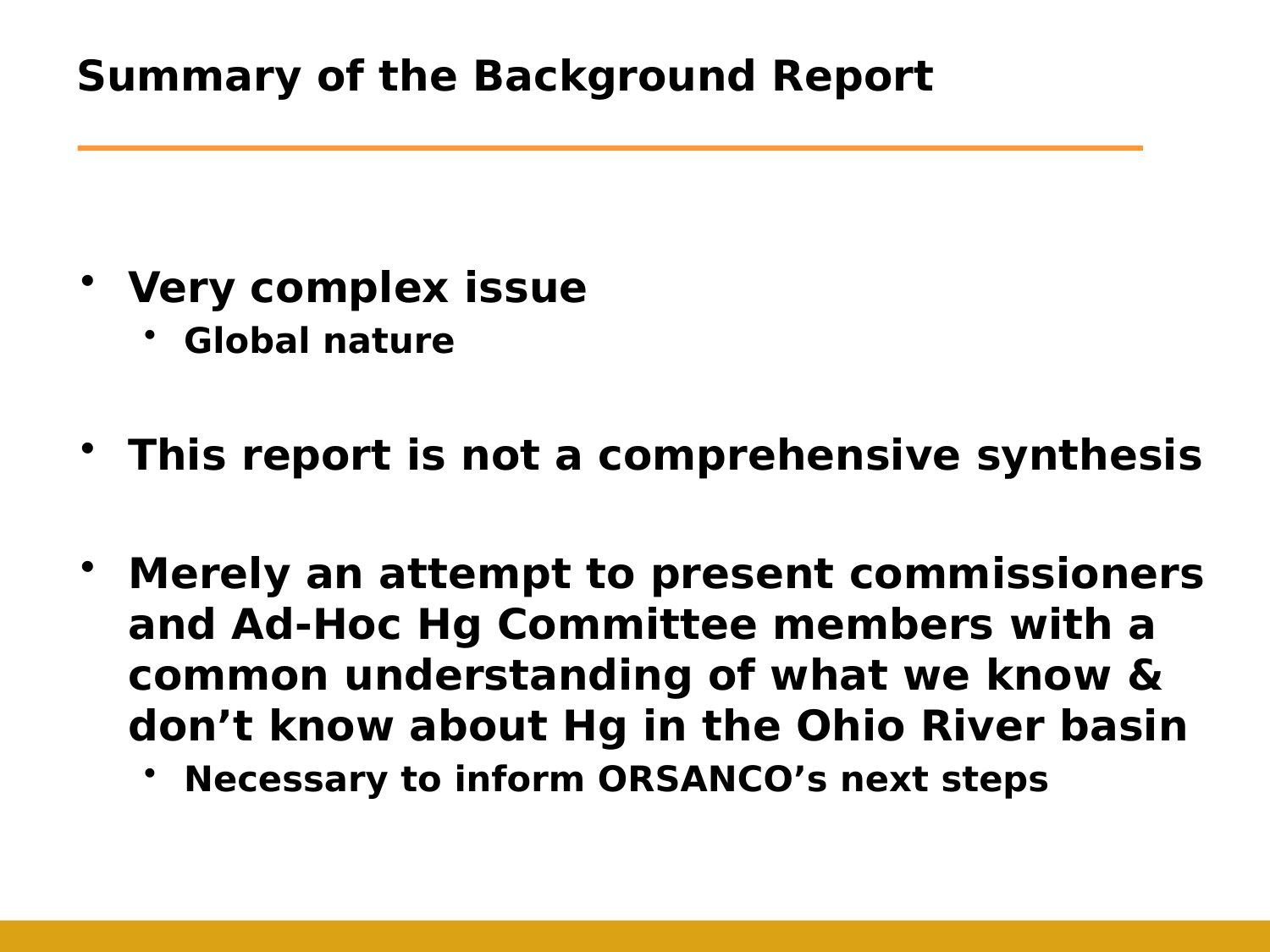

# Summary of the Background Report

Very complex issue
Global nature

This report is not a comprehensive synthesis

Merely an attempt to present commissioners and Ad-Hoc Hg Committee members with a common understanding of what we know & don’t know about Hg in the Ohio River basin
Necessary to inform ORSANCO’s next steps